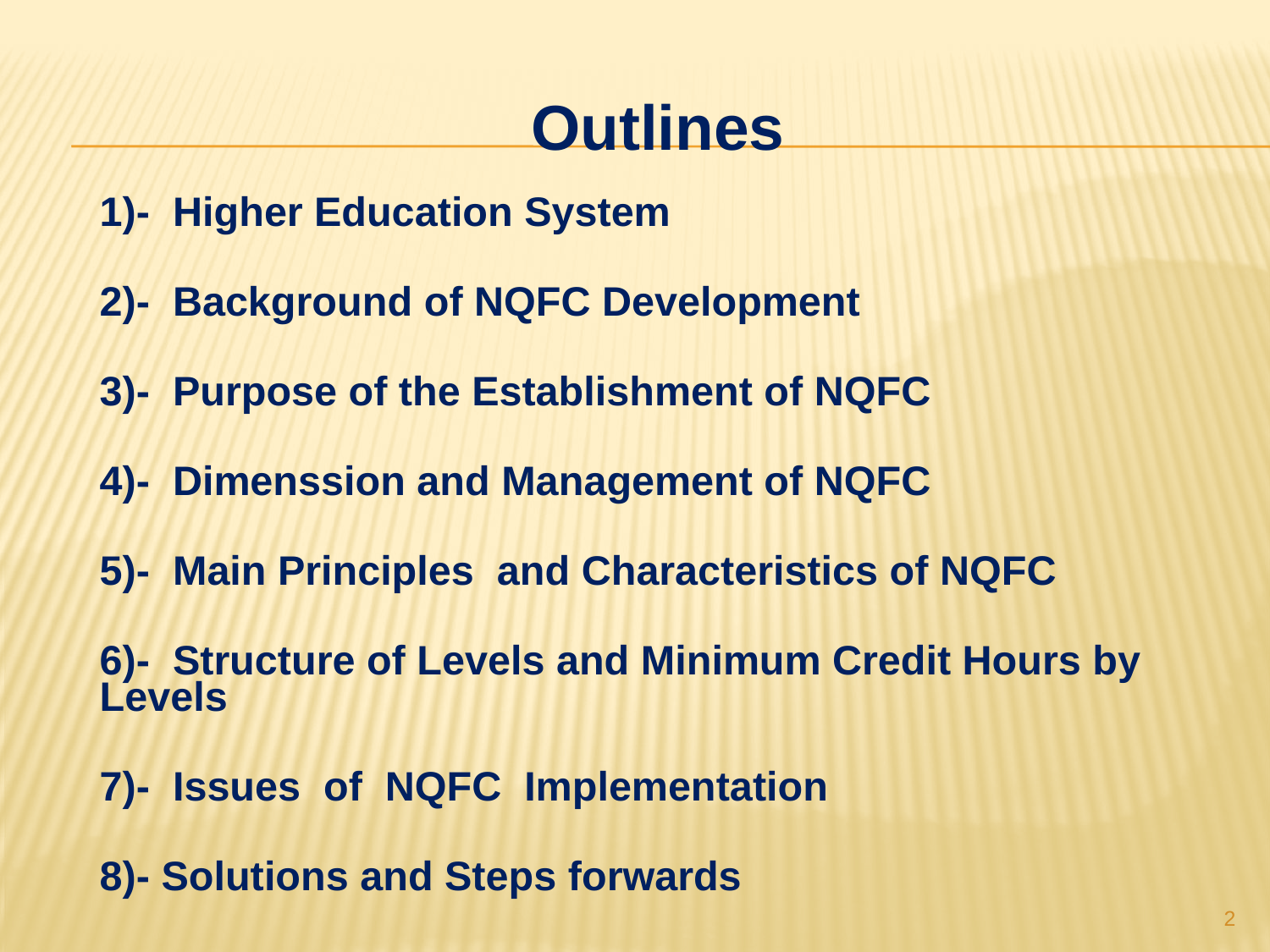

Outlines
1)-  Higher Education System

2)-  Background of NQFC Development

3)-  Purpose of the Establishment of NQFC
​
4)-  Dimenssion and Management of NQFC

5)-  Main Principles  and Characteristics of NQFC

6)-  Structure of Levels and Minimum Credit Hours by Levels

7)-  Issues  of  NQFC  Implementation

8)- Solutions and Steps forwards

2